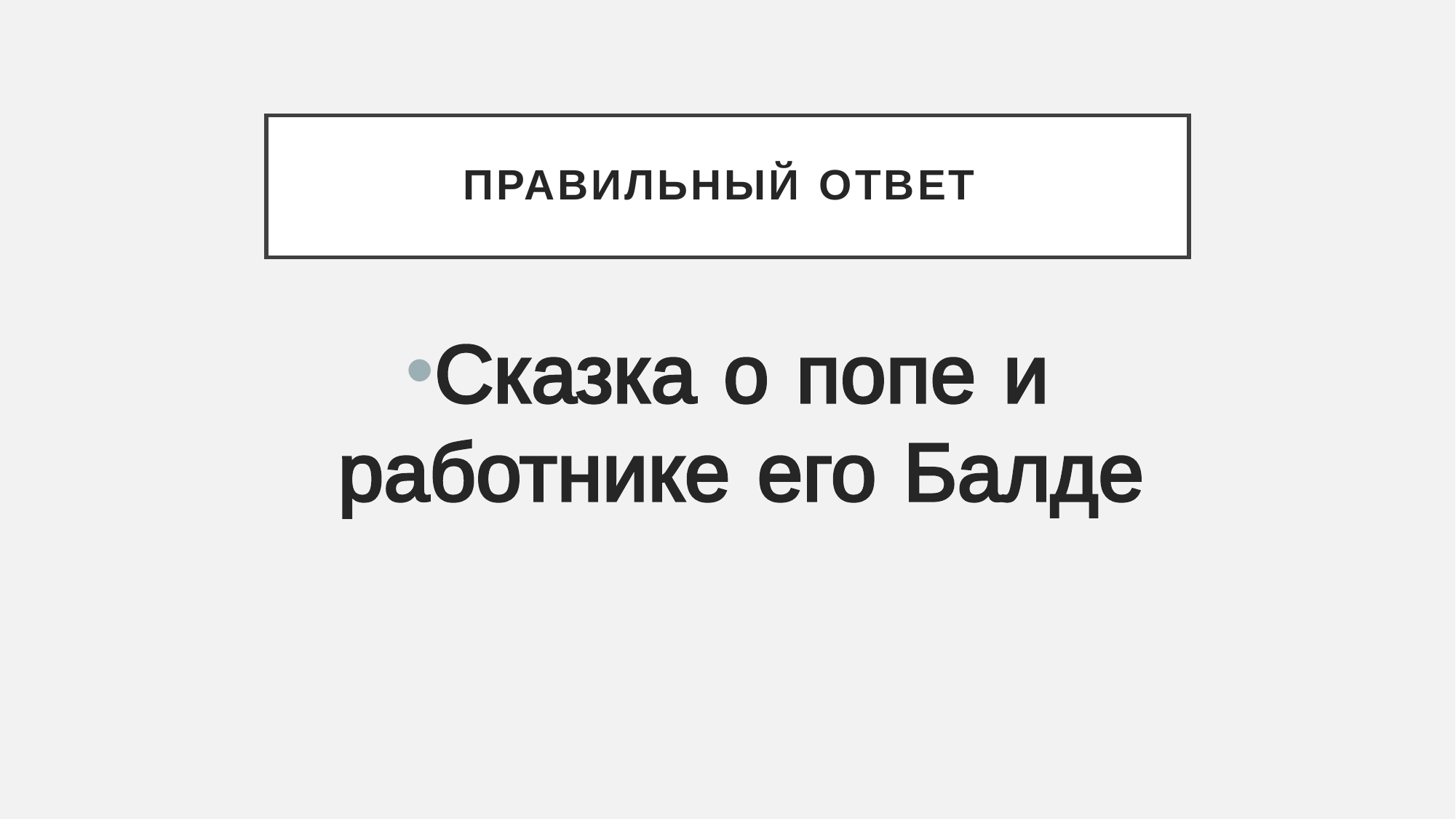

# Правильный ответ
Сказка о попе и работнике его Балде